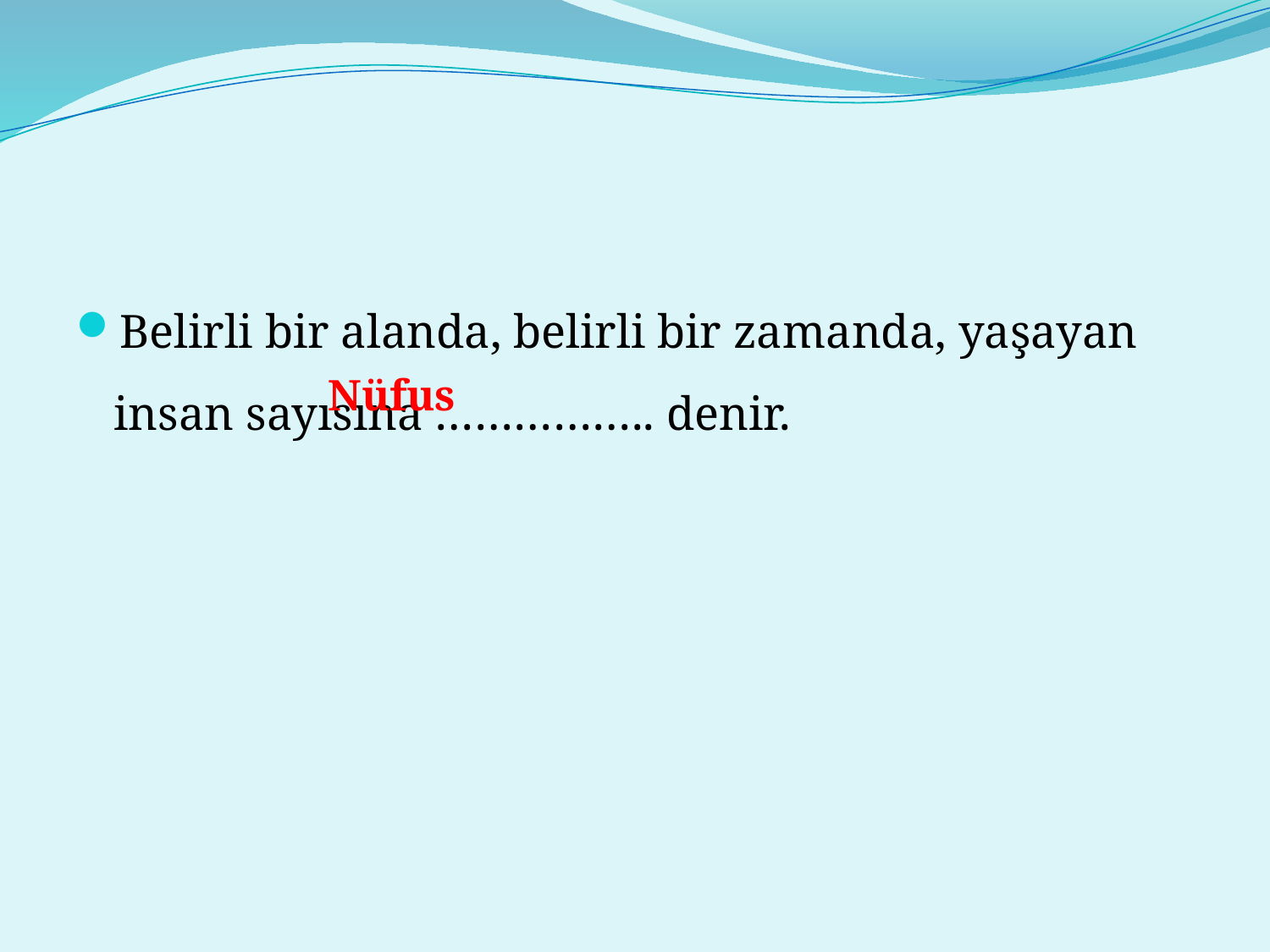

#
Belirli bir alanda, belirli bir zamanda, yaşayan insan sayısına …………….. denir.
Nüfus